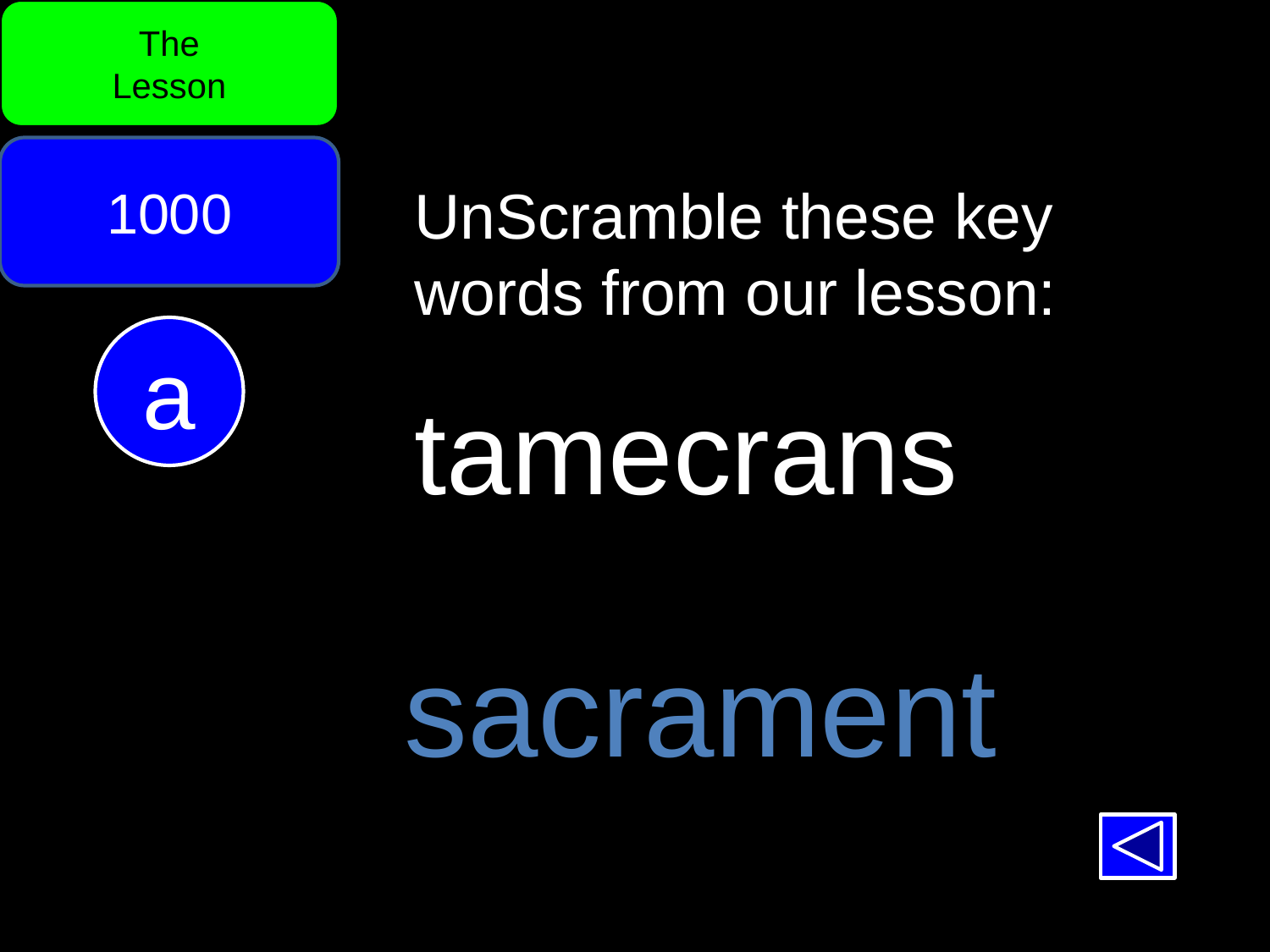

The
Lesson
1000
UnScramble these key words from our lesson:

tamecrans
a
sacrament